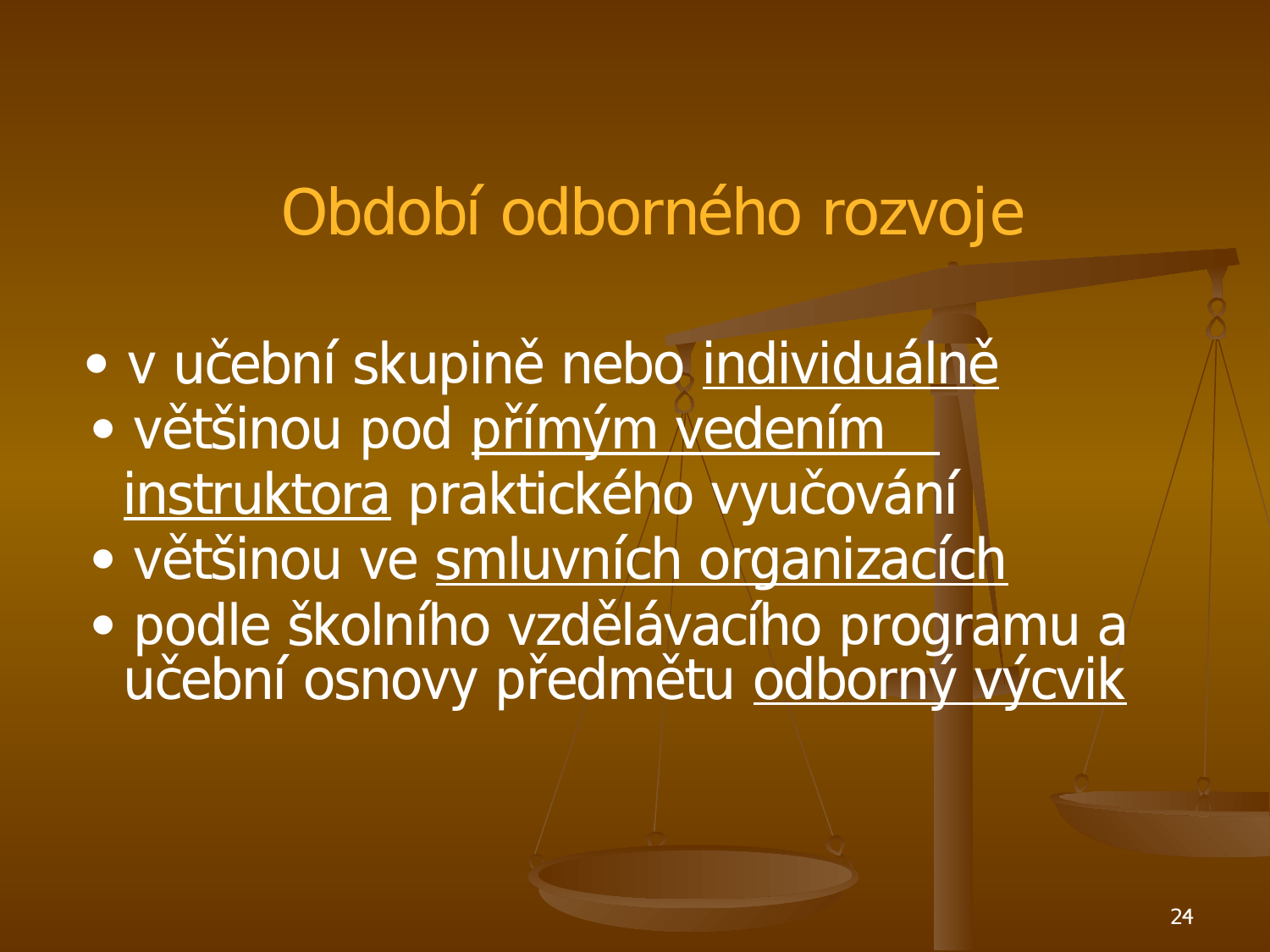

Období odborného rozvoje

 • v učební skupině nebo individuálně
 • většinou pod přímým vedením
	instruktora praktického vyučování
 • většinou ve smluvních organizacích
 • podle školního vzdělávacího programu a učební osnovy předmětu odborný výcvik
24